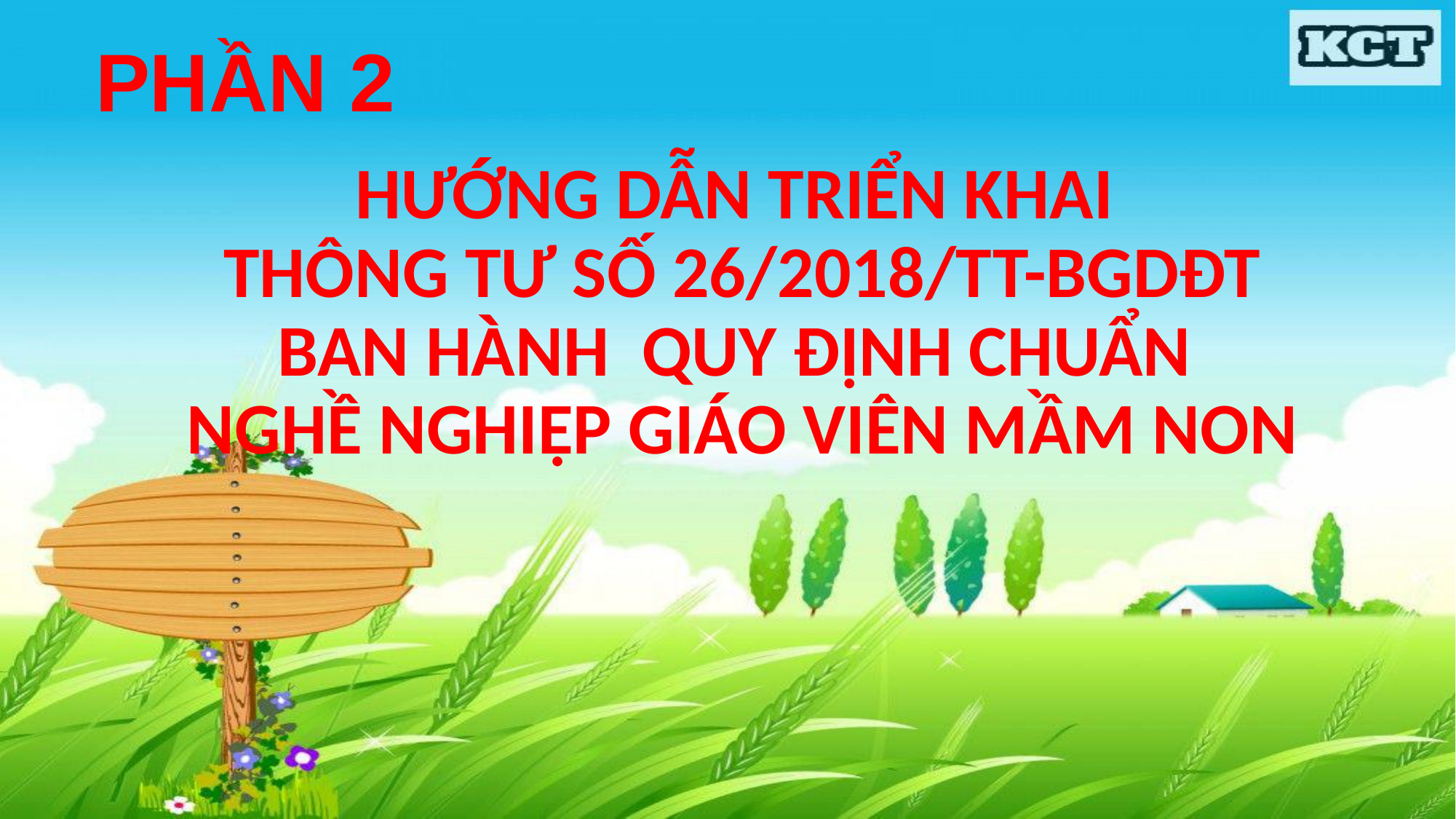

PHẦN 2
HƯỚNG DẪN TRIỂN KHAI
THÔNG TƯ SỐ 26/2018/TT-BGDĐT
BAN HÀNH  QUY ĐỊNH CHUẨN
NGHỀ NGHIỆP GIÁO VIÊN MẦM NON